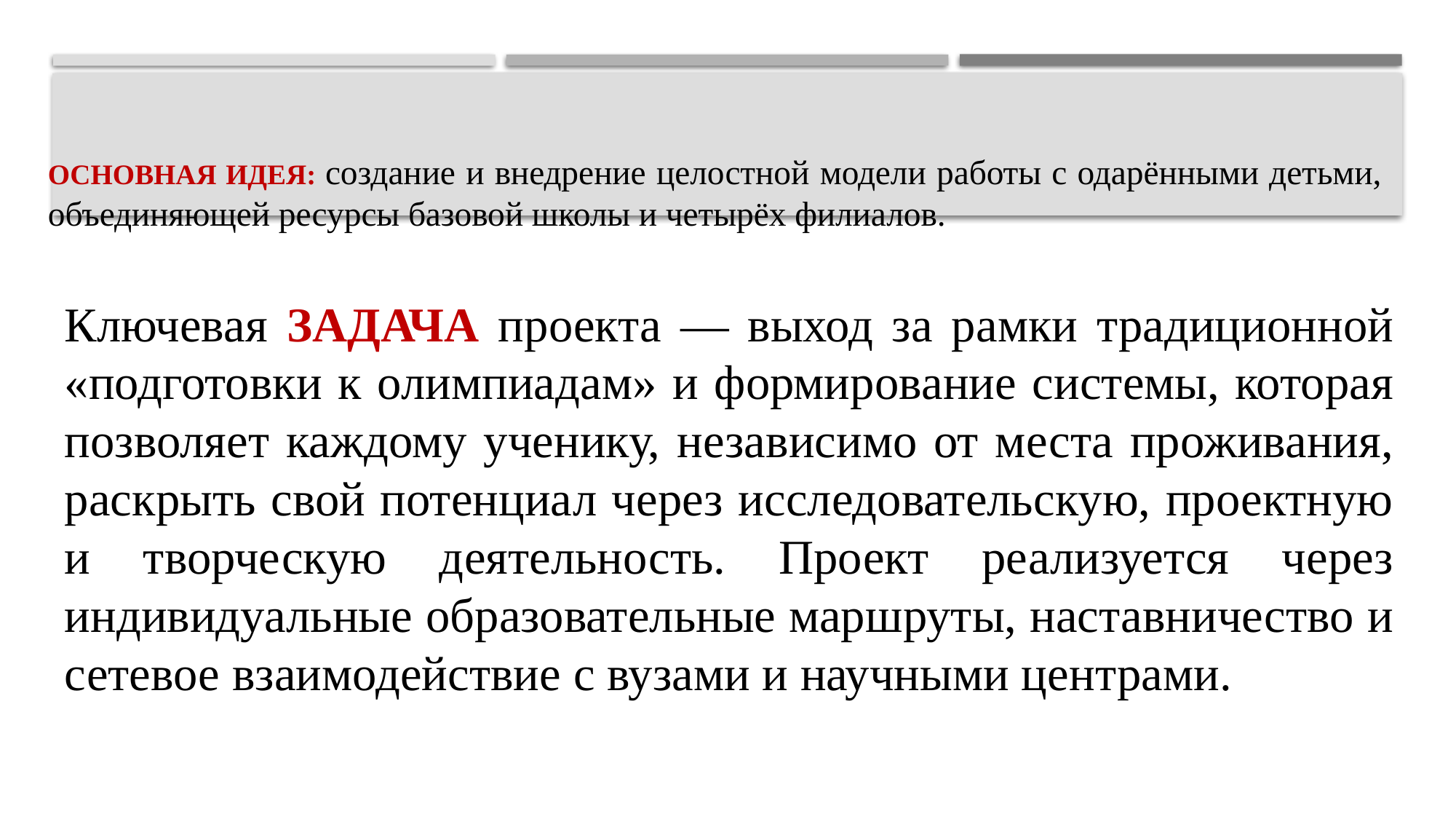

# ОСНОВНАЯ ИДЕЯ: создание и внедрение целостной модели работы с одарёнными детьми, объединяющей ресурсы базовой школы и четырёх филиалов.
Ключевая ЗАДАЧА проекта — выход за рамки традиционной «подготовки к олимпиадам» и формирование системы, которая позволяет каждому ученику, независимо от места проживания, раскрыть свой потенциал через исследовательскую, проектную и творческую деятельность. Проект реализуется через индивидуальные образовательные маршруты, наставничество и сетевое взаимодействие с вузами и научными центрами.